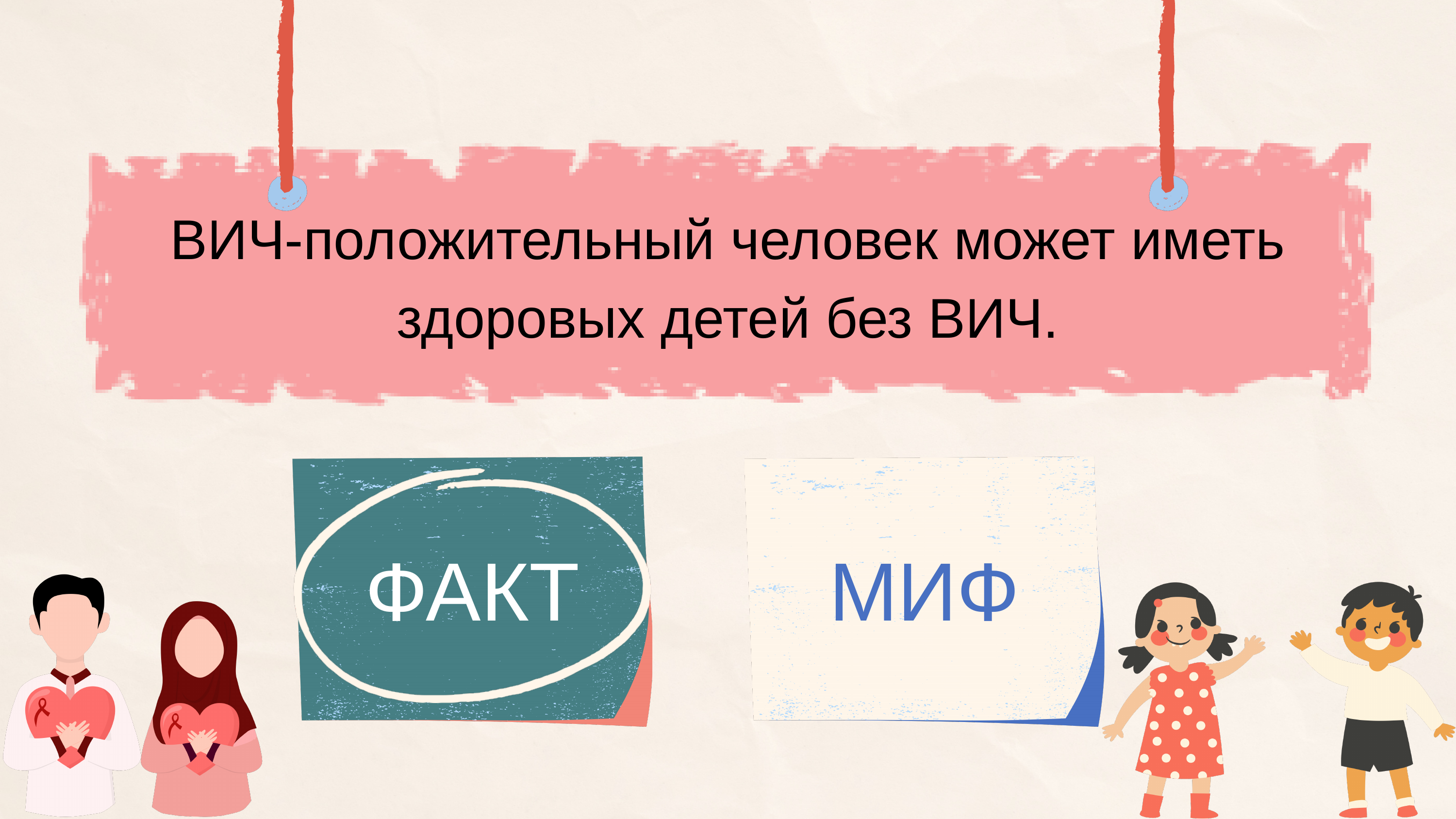

ВИЧ-положительный человек может иметь здоровых детей без ВИЧ.

ФАКТ
МИФ